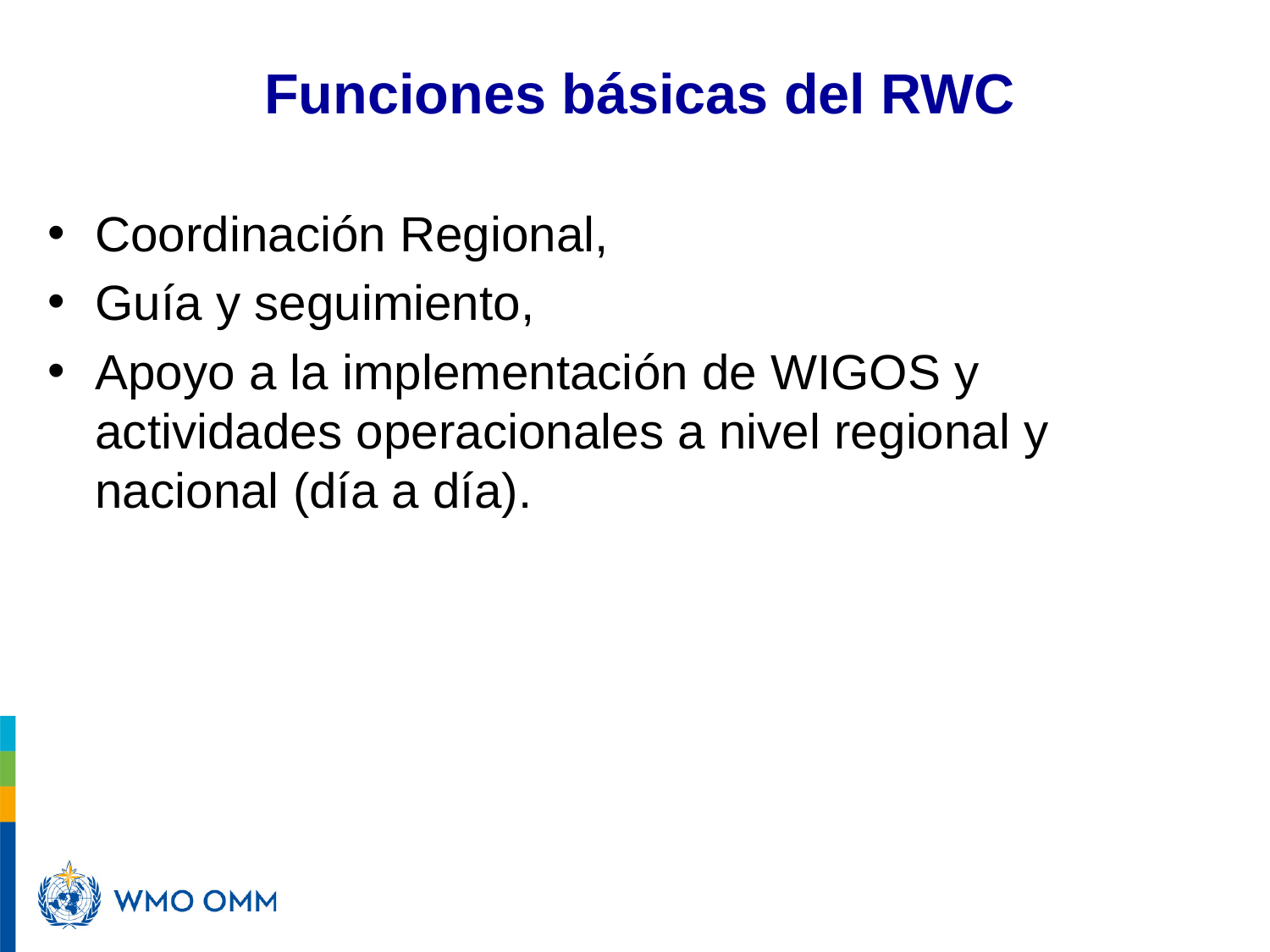

Funciones básicas del RWC
Coordinación Regional,
Guía y seguimiento,
Apoyo a la implementación de WIGOS y actividades operacionales a nivel regional y nacional (día a día).